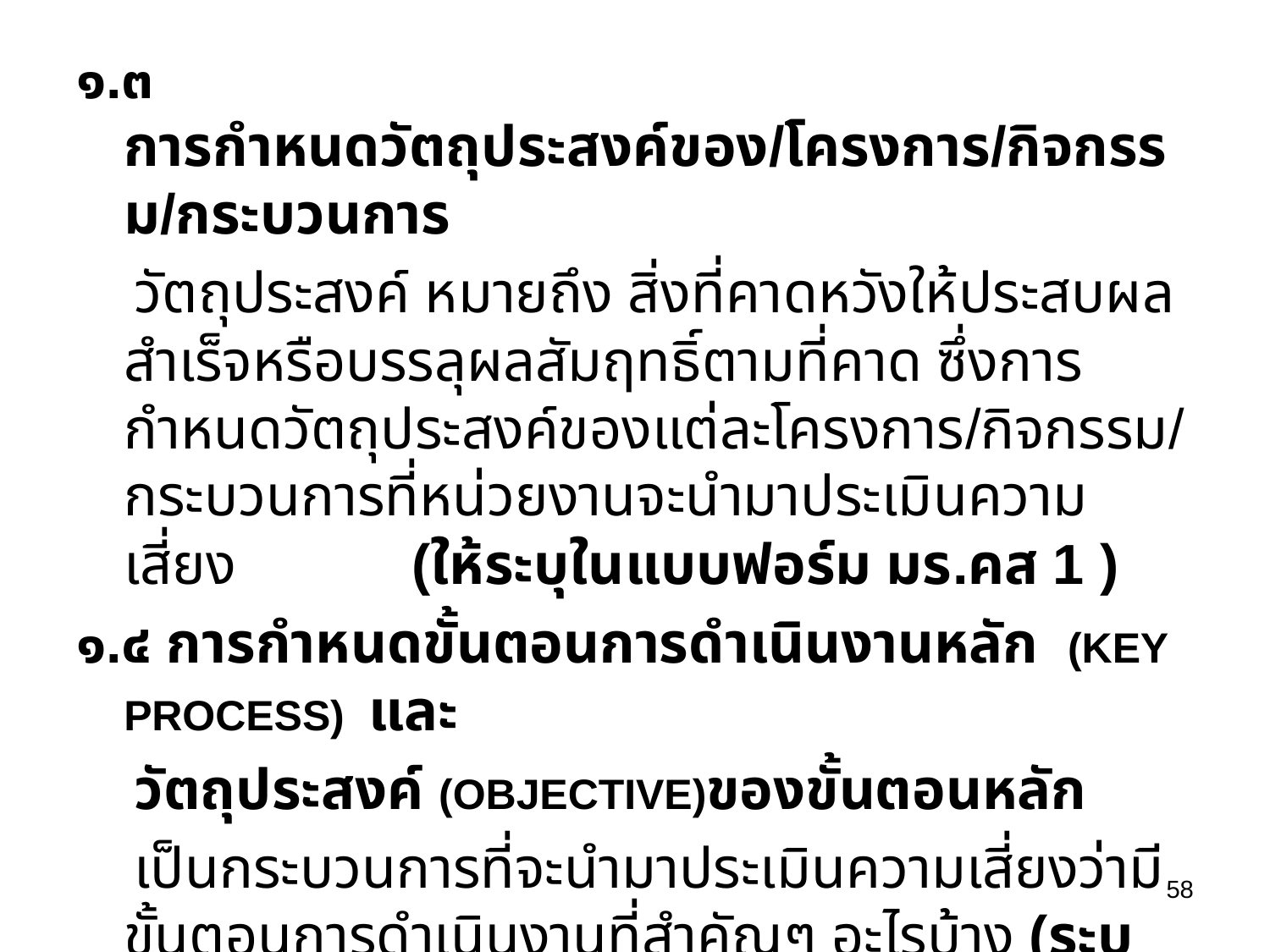

๑.๓ การกำหนดวัตถุประสงค์ของ/โครงการ/กิจกรรม/กระบวนการ
    วัตถุประสงค์ หมายถึง สิ่งที่คาดหวังให้ประสบผลสำเร็จหรือบรรลุผลสัมฤทธิ์ตามที่คาด ซึ่งการกำหนดวัตถุประสงค์ของแต่ละโครงการ/กิจกรรม/กระบวนการที่หน่วยงานจะนำมาประเมินความเสี่ยง            (ให้ระบุในแบบฟอร์ม มร.คส 1 )
๑.๔ การกำหนดขั้นตอนการดำเนินงานหลัก  (KEY PROCESS)  และ
    วัตถุประสงค์ (OBJECTIVE)ของขั้นตอนหลัก
    เป็นกระบวนการที่จะนำมาประเมินความเสี่ยงว่ามีขั้นตอนการดำเนินงานที่สำคัญๆ อะไรบ้าง (ระบุลงในแบบฟอร์ม มร.คส 1 รูปวงกลม) แล้วกำหนดวัตถุประสงค์ของแต่ละขั้นตอนหลักให้มีความชัดเจน ในขั้นตอนการดำเนินงานหลัก อาจมีหลายวัตถุประสงค์ก็ได้ (ระบุลงในแบบฟอร์ม มร.คส 1  ช่องสี่เหลี่ยม)

58